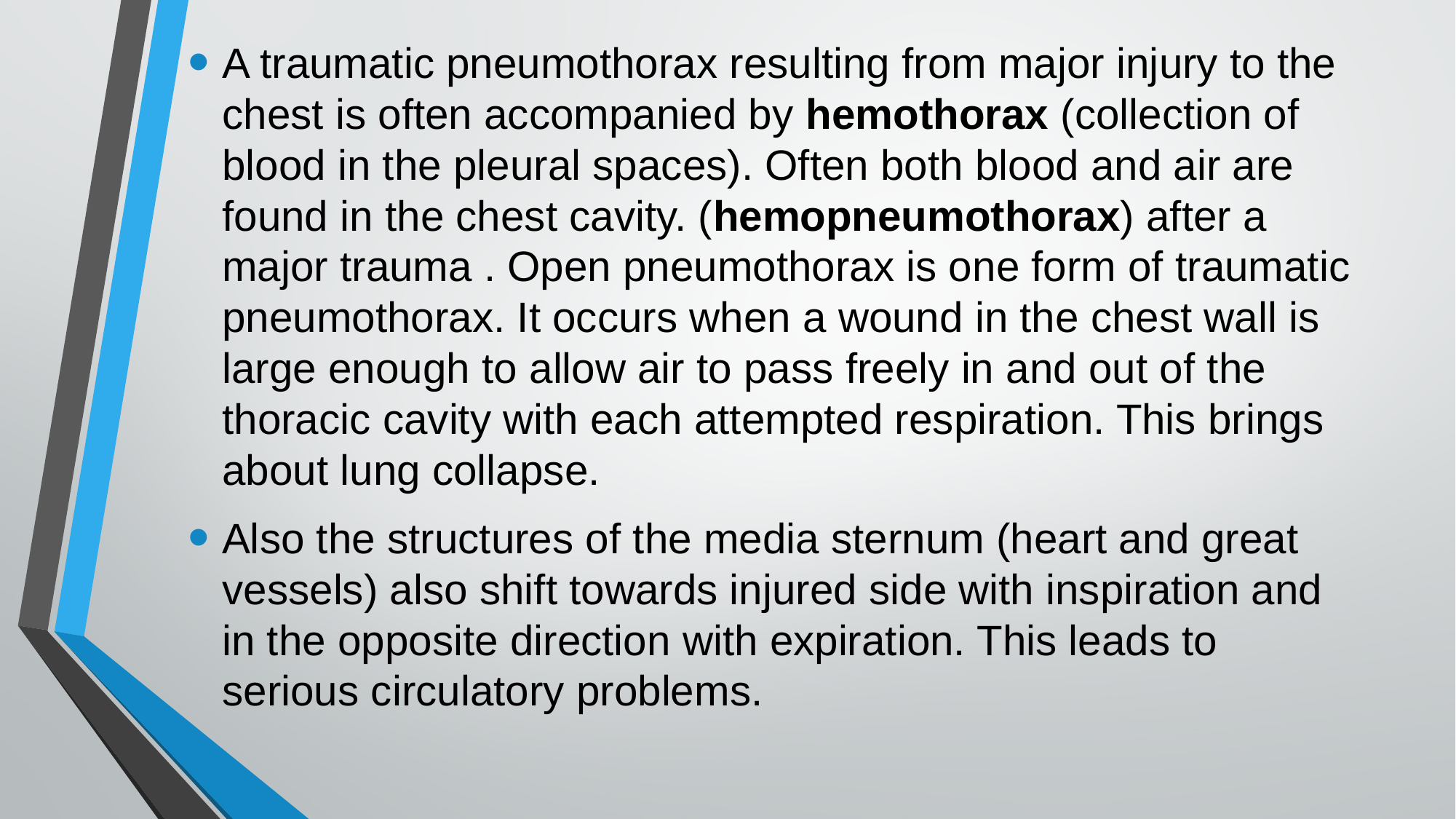

A traumatic pneumothorax resulting from major injury to the chest is often accompanied by hemothorax (collection of blood in the pleural spaces). Often both blood and air are found in the chest cavity. (hemopneumothorax) after a major trauma . Open pneumothorax is one form of traumatic pneumothorax. It occurs when a wound in the chest wall is large enough to allow air to pass freely in and out of the thoracic cavity with each attempted respiration. This brings about lung collapse.
Also the structures of the media sternum (heart and great vessels) also shift towards injured side with inspiration and in the opposite direction with expiration. This leads to serious circulatory problems.